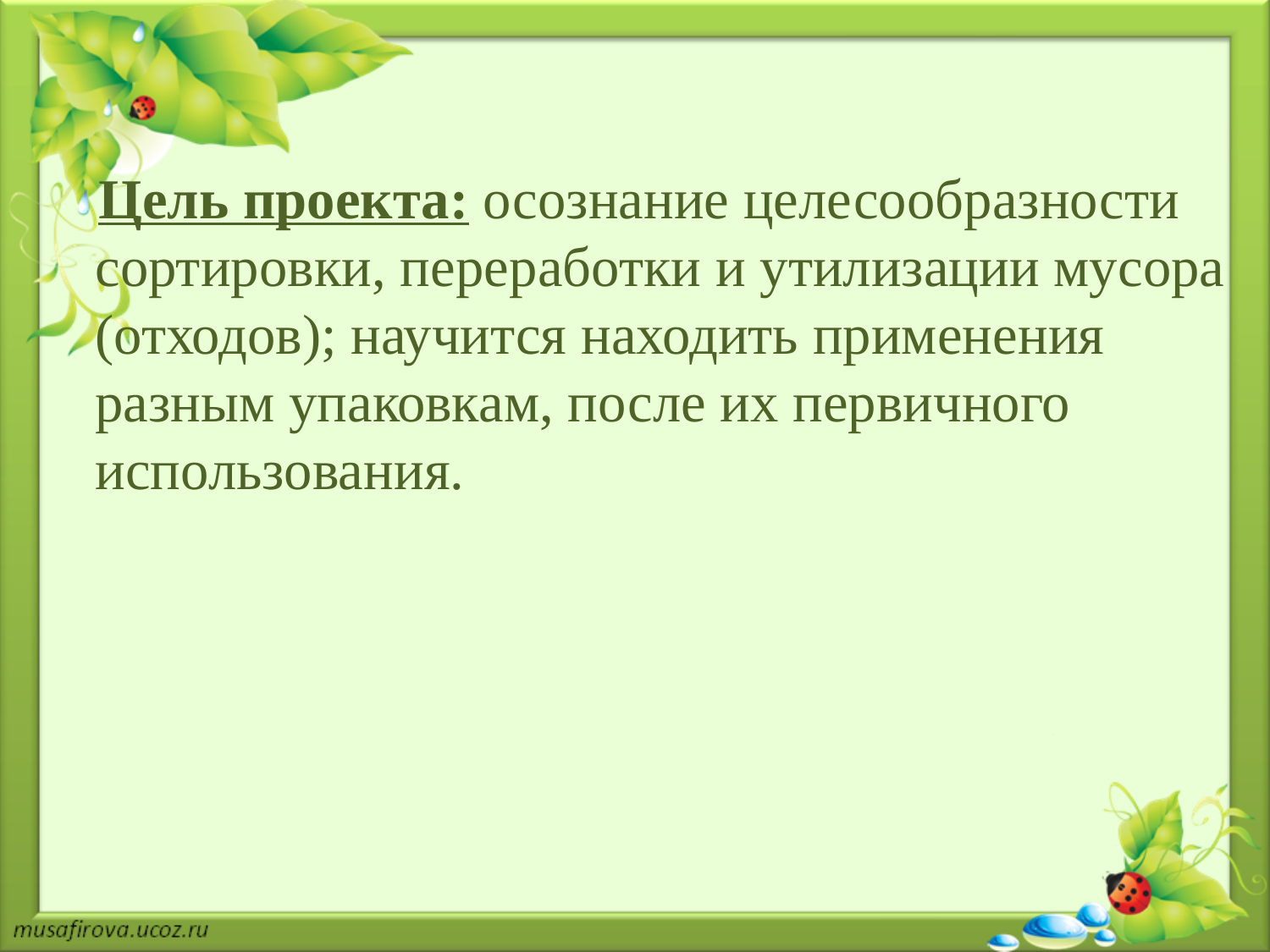

#
    Цель проекта: осознание целесообразности сортировки, переработки и утилизации мусора (отходов); научится находить применения разным упаковкам, после их первичного использования.